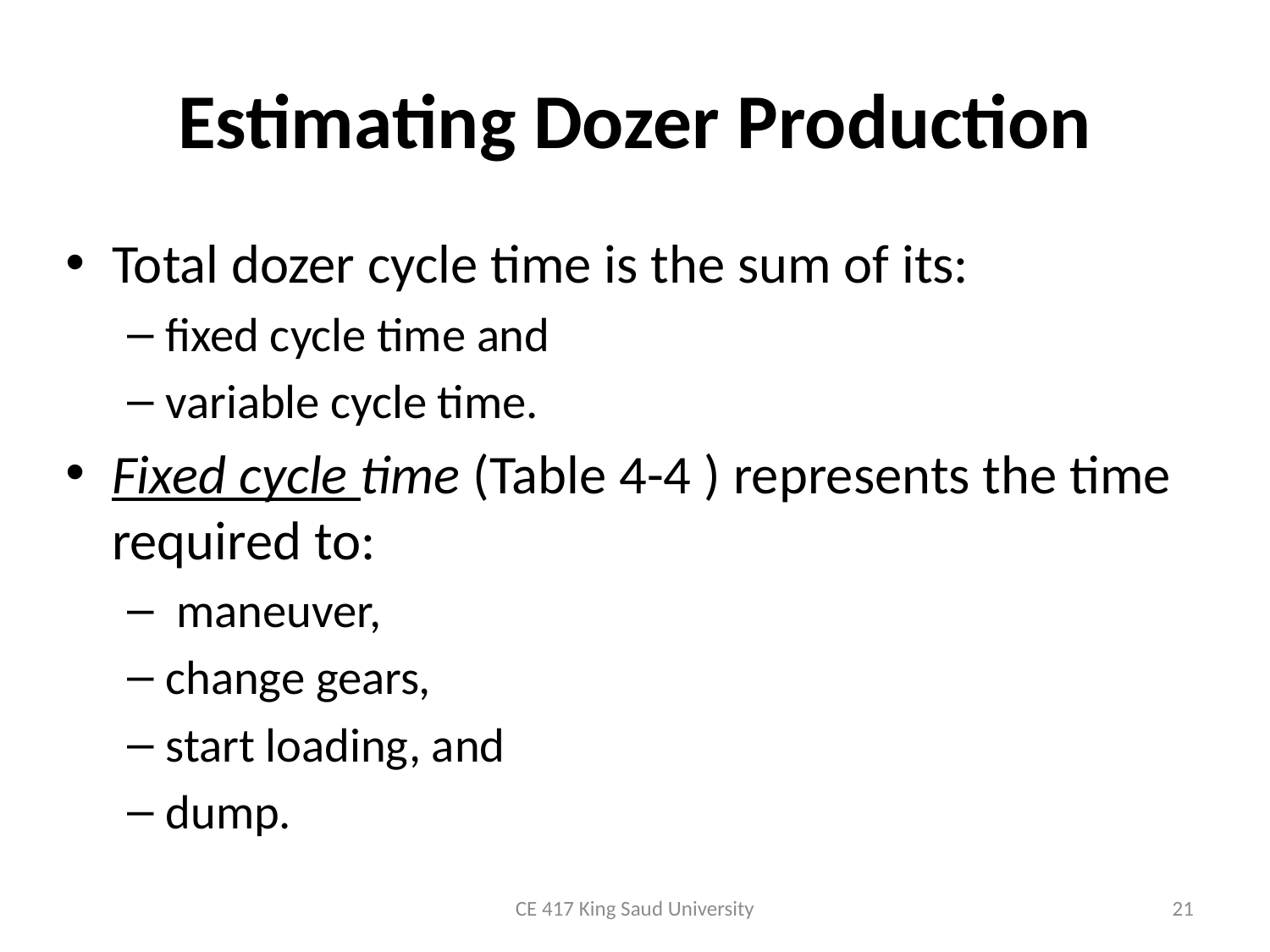

# Estimating Dozer Production
Total dozer cycle time is the sum of its:
fixed cycle time and
variable cycle time.
Fixed cycle time (Table 4-4 ) represents the time required to:
 maneuver,
change gears,
start loading, and
dump.
CE 417 King Saud University
21